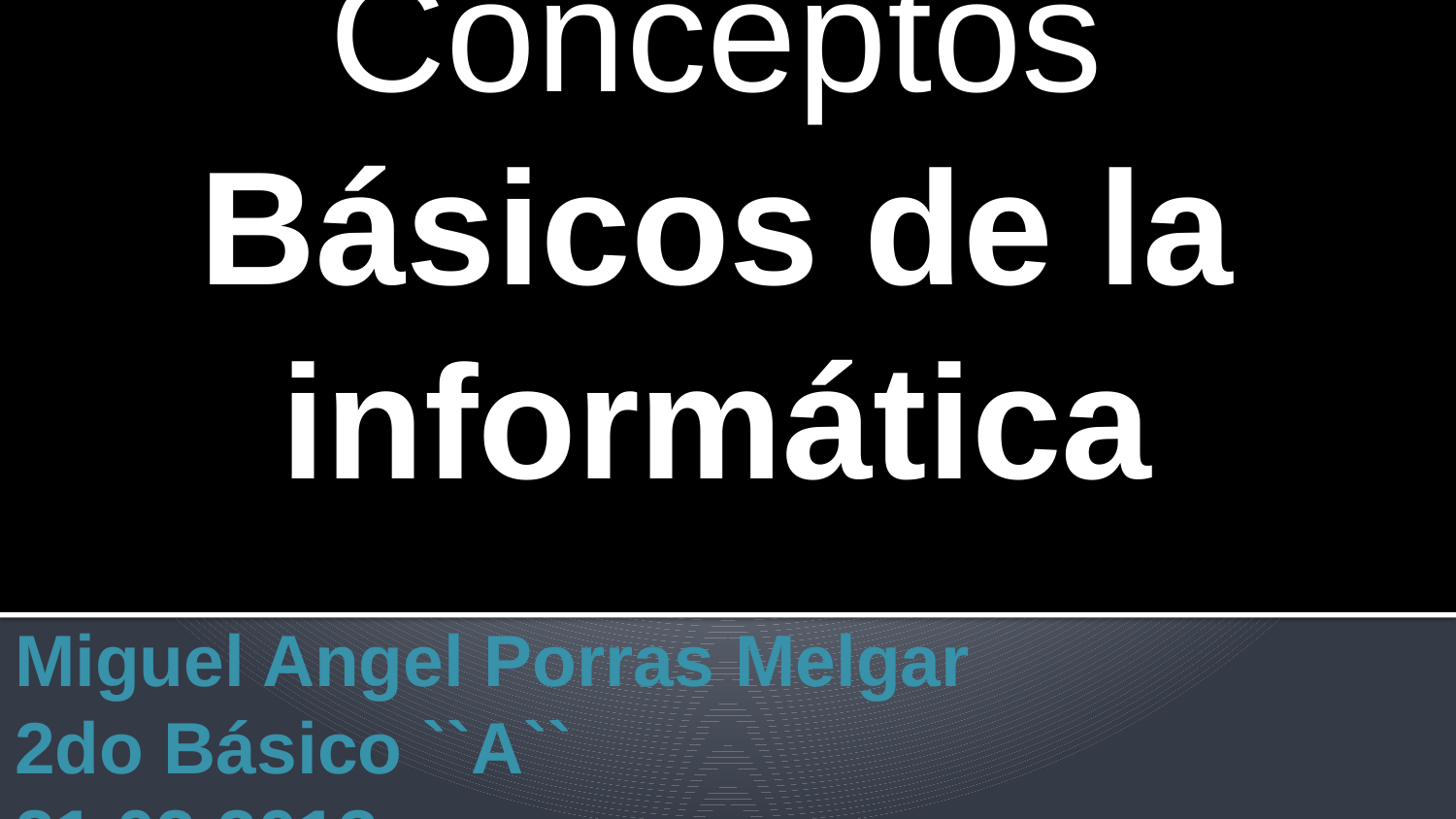

Conceptos Básicos de la informática
# Miguel Angel Porras Melgar 2do Básico ``A`` 21.02.2013